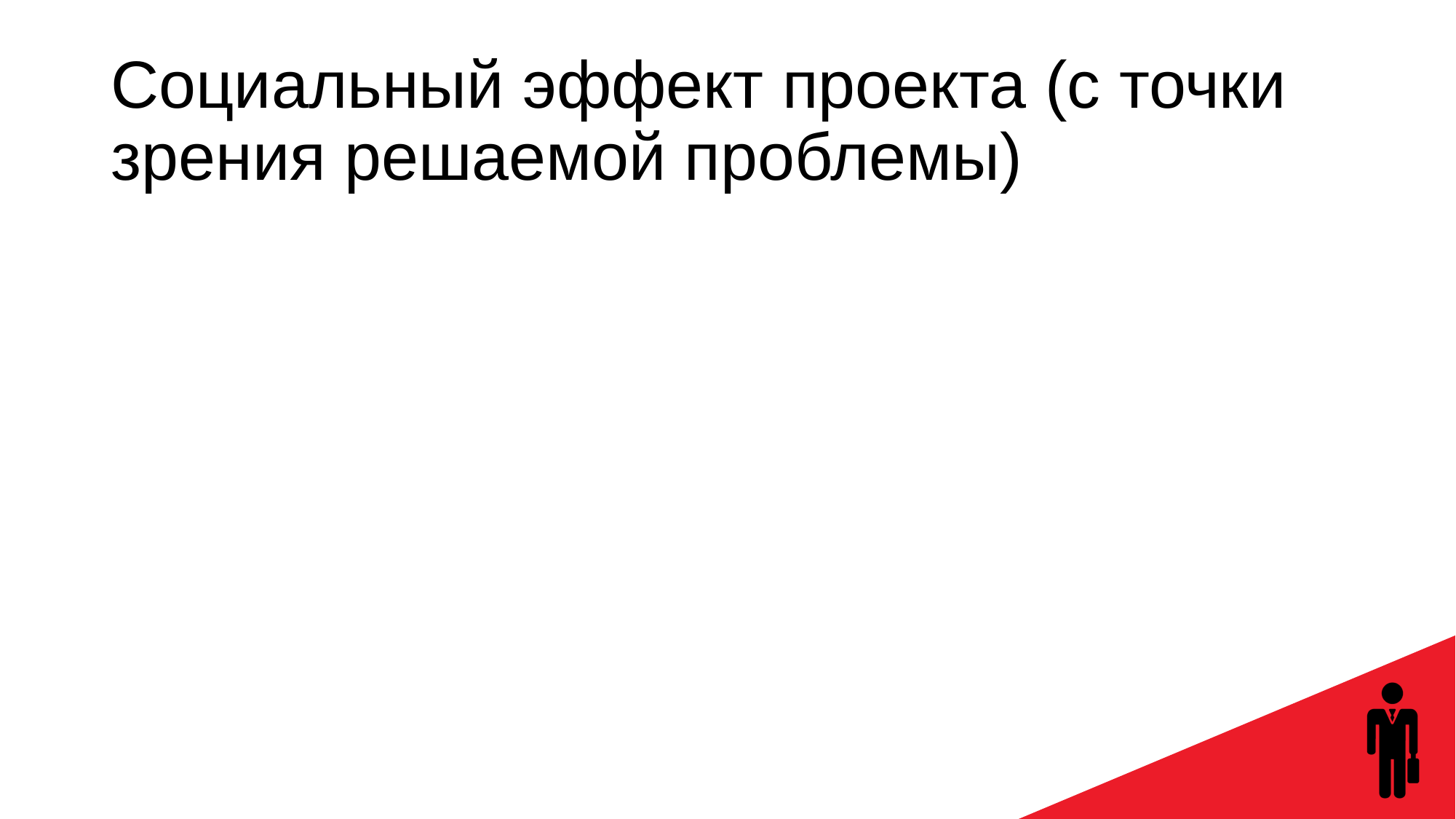

# Социальный эффект проекта (с точки зрения решаемой проблемы)